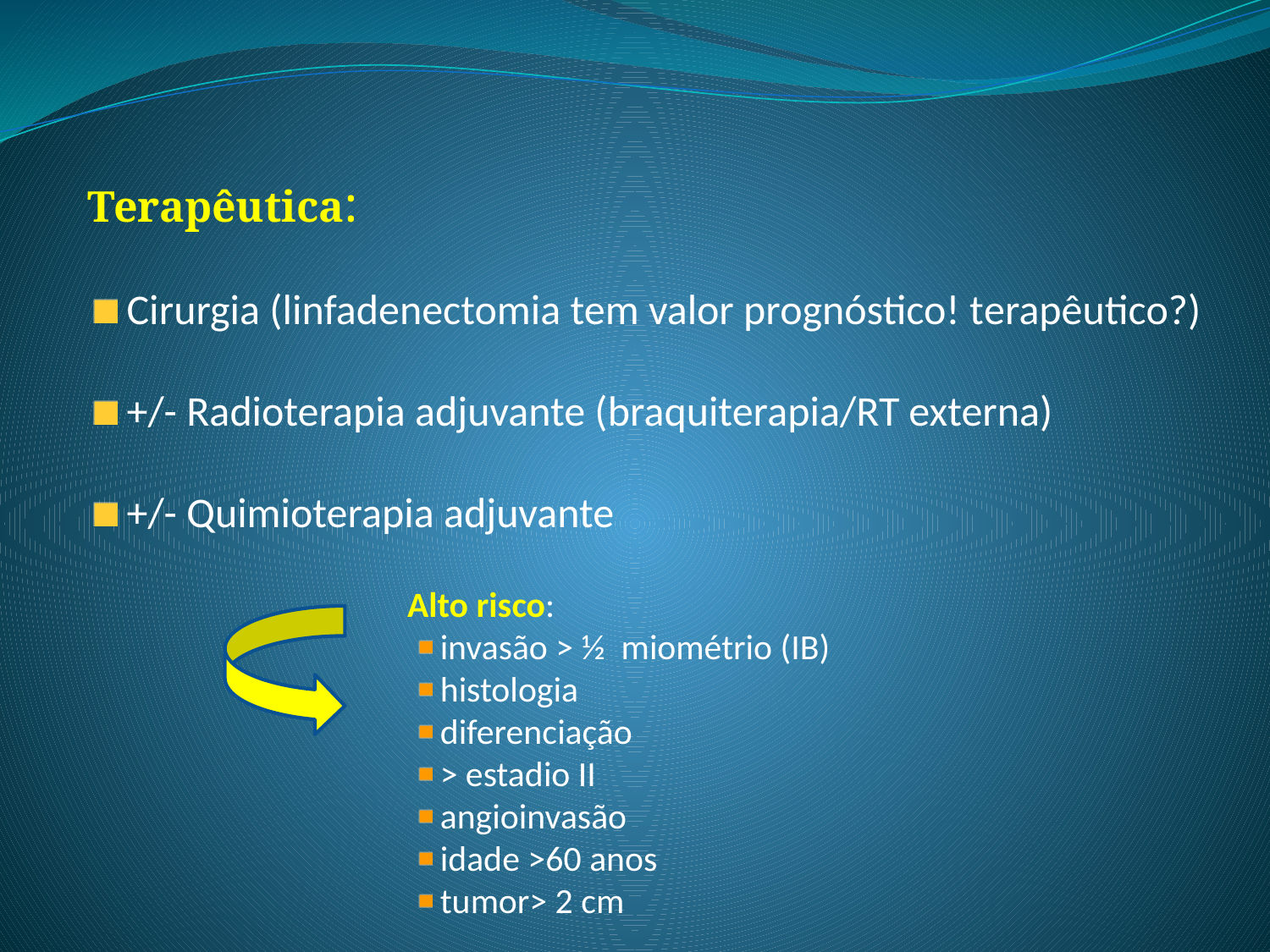

Terapêutica:

 Cirurgia (linfadenectomia tem valor prognóstico! terapêutico?)

 +/- Radioterapia adjuvante (braquiterapia/RT externa)

 +/- Quimioterapia adjuvante
Alto risco:
 invasão > ½  miométrio (IB)
 histologia
 diferenciação
 > estadio II
 angioinvasão
 idade >60 anos
 tumor> 2 cm